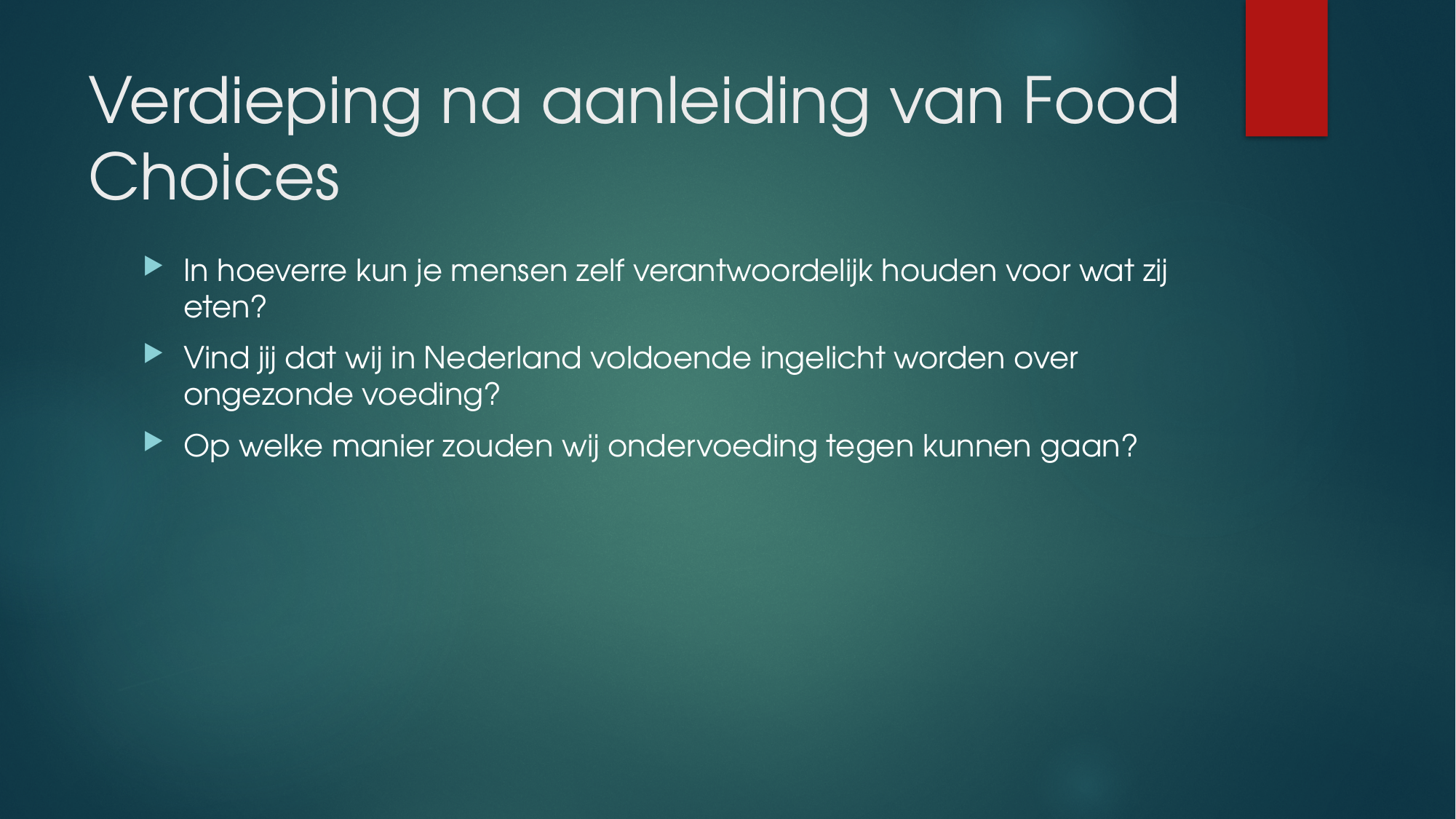

# Verdieping na aanleiding van Food Choices
In hoeverre kun je mensen zelf verantwoordelijk houden voor wat zij eten?
Vind jij dat wij in Nederland voldoende ingelicht worden over ongezonde voeding?
Op welke manier zouden wij ondervoeding tegen kunnen gaan?